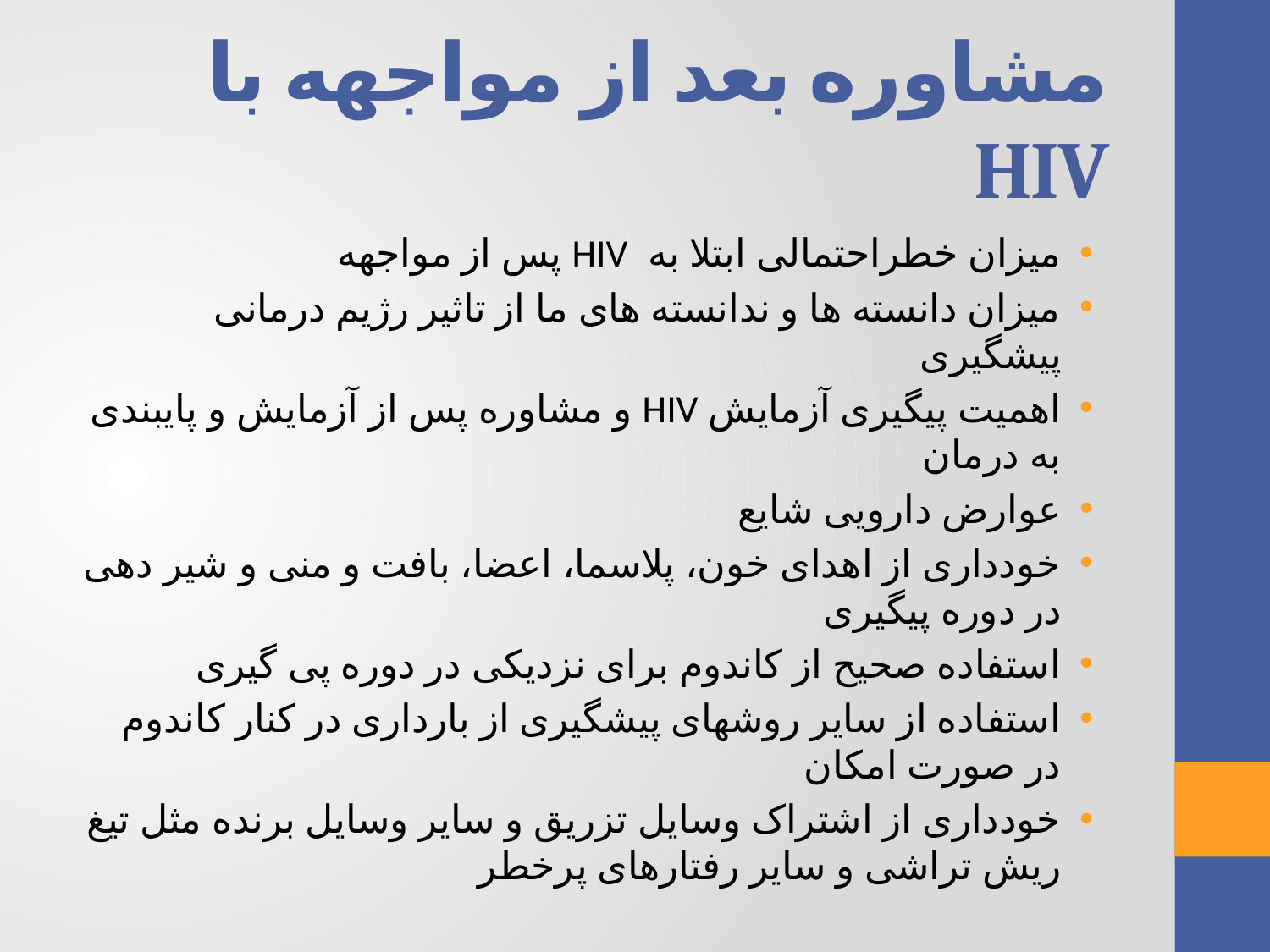

# مشاوره بعد از مواجهه با  HIV
میزان خطراحتمالی ابتلا به  HIV پس از مواجهه
میزان دانسته ها و ندانسته های ما از تاثیر رژیم درمانی پیشگیری
اهمیت پیگیری آزمایش HIV و مشاوره پس از آزمایش و پایبندی به درمان
عوارض دارویی شایع
خودداری از اهدای خون، پلاسما، اعضا، بافت و منی و شير دهی در دوره پیگیری
استفاده صحیح از کاندوم برای نزدیکی در دوره پی گیری
استفاده از سایر روشهای پيشگيری از بارداری در کنار کاندوم در صورت امکان
خودداری از اشتراک وسايل تزريق و سایر وسایل برنده مثل تیغ ریش تراشی و سایر رفتارهای پرخطر